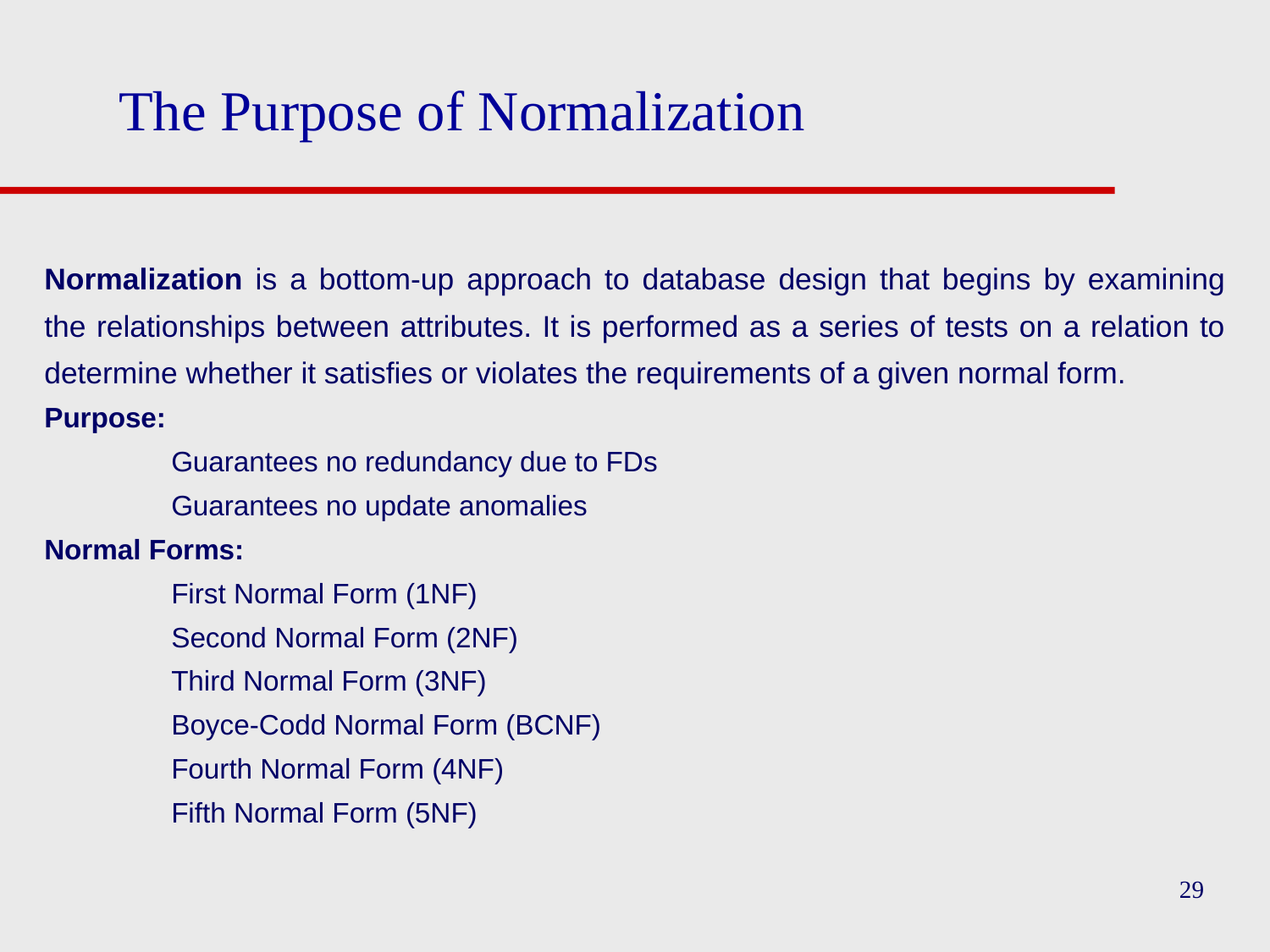

# The Purpose of Normalization

Normalization is a bottom-up approach to database design that begins by examining the relationships between attributes. It is performed as a series of tests on a relation to determine whether it satisfies or violates the requirements of a given normal form.
Purpose:
	Guarantees no redundancy due to FDs
	Guarantees no update anomalies
Normal Forms:
	First Normal Form (1NF)
	Second Normal Form (2NF)
	Third Normal Form (3NF)
	Boyce-Codd Normal Form (BCNF)
	Fourth Normal Form (4NF)
	Fifth Normal Form (5NF)
29